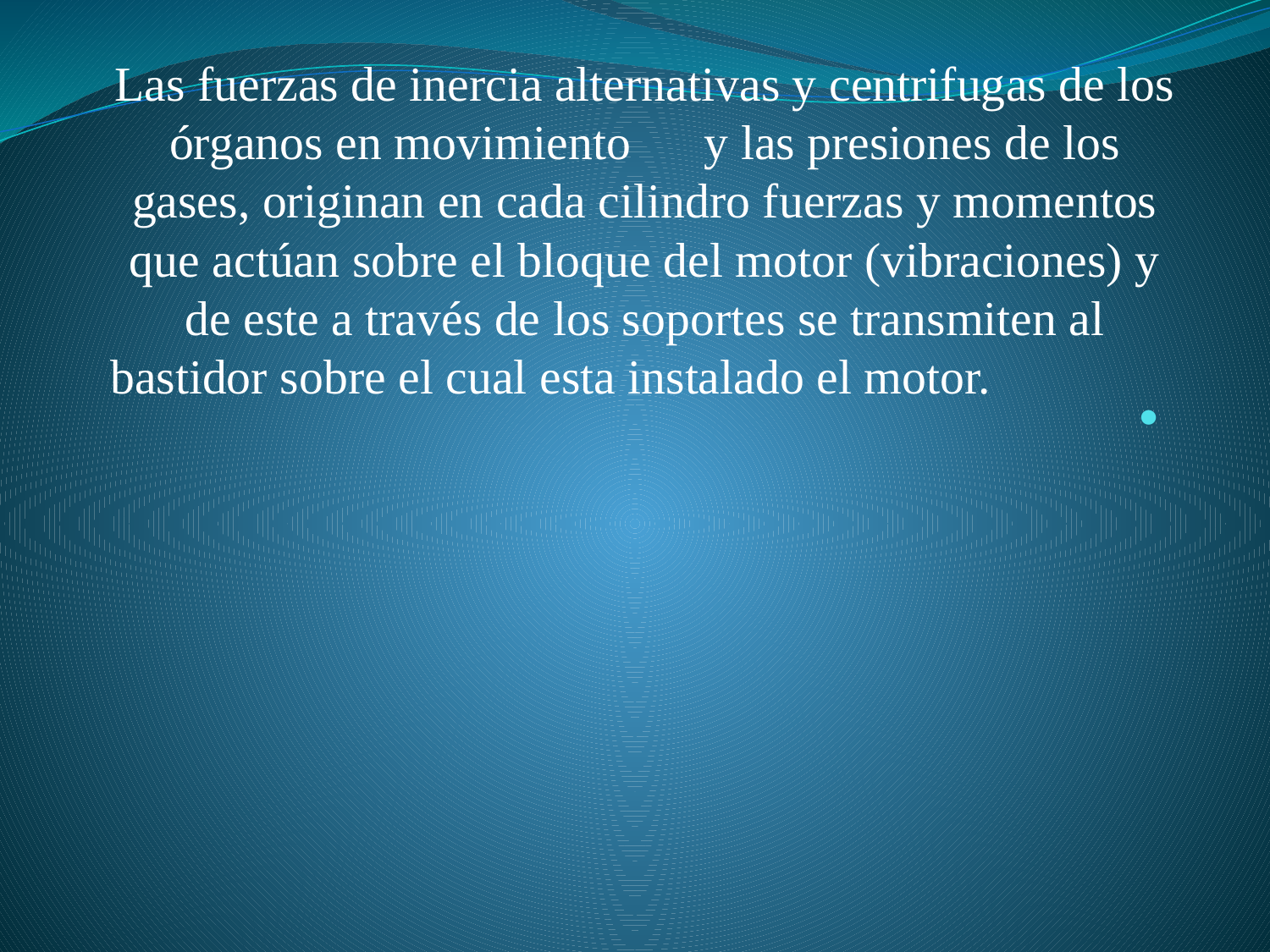

Las fuerzas de inercia alternativas y centrifugas de los órganos en movimiento      y las presiones de los gases, originan en cada cilindro fuerzas y momentos que actúan sobre el bloque del motor (vibraciones) y de este a través de los soportes se transmiten al bastidor sobre el cual esta instalado el motor.

# .